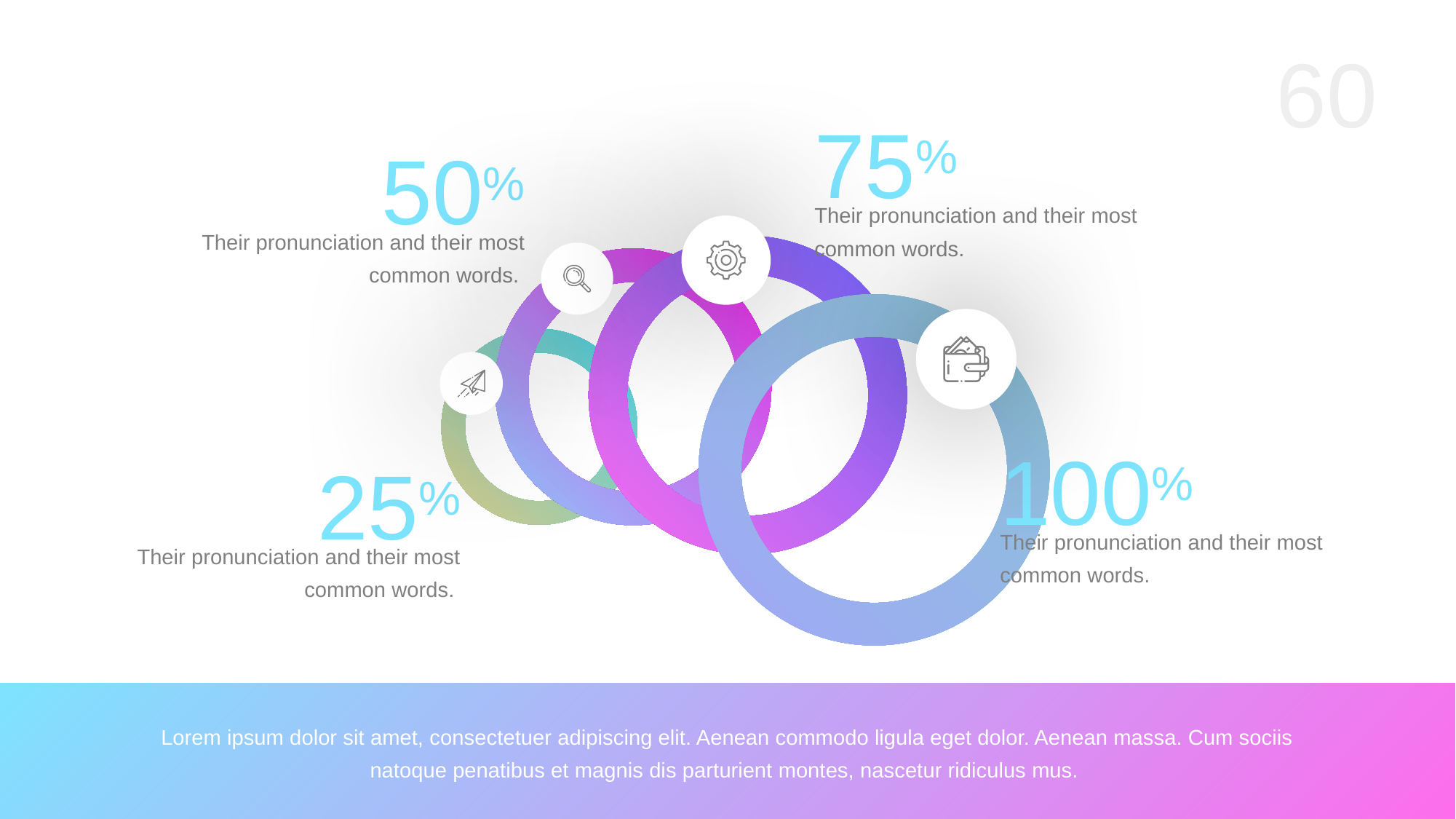

75%
Their pronunciation and their most common words.
50%
Their pronunciation and their most common words.

100%
Their pronunciation and their most common words.
25%
Their pronunciation and their most common words.

Lorem ipsum dolor sit amet, consectetuer adipiscing elit. Aenean commodo ligula eget dolor. Aenean massa. Cum sociis natoque penatibus et magnis dis parturient montes, nascetur ridiculus mus.